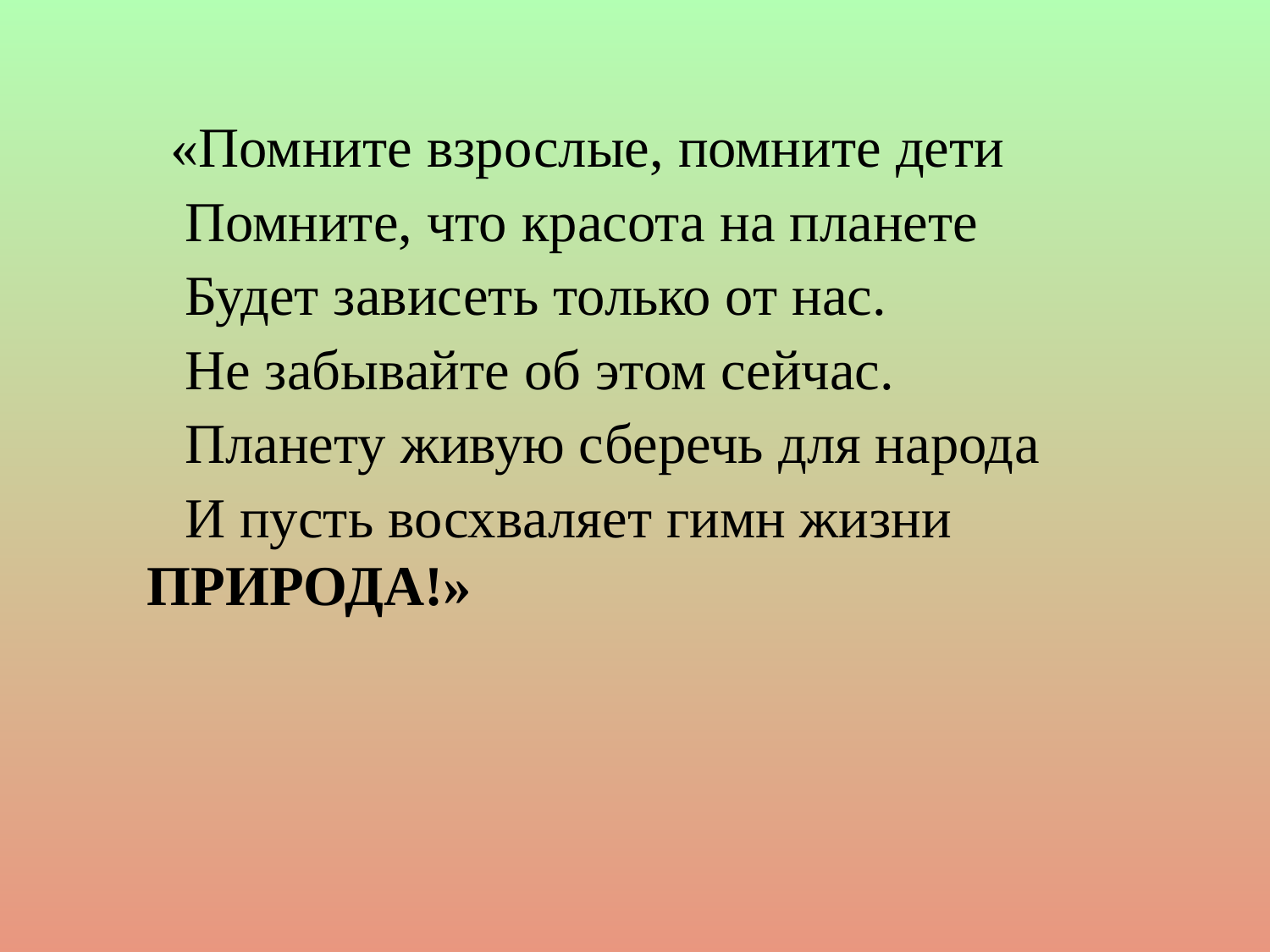

«Помните взрослые, помните дети
      Помните, что красота на планете
      Будет зависеть только от нас.
      Не забывайте об этом сейчас.
      Планету живую сберечь для народа
      И пусть восхваляет гимн жизни  ПРИРОДА!»